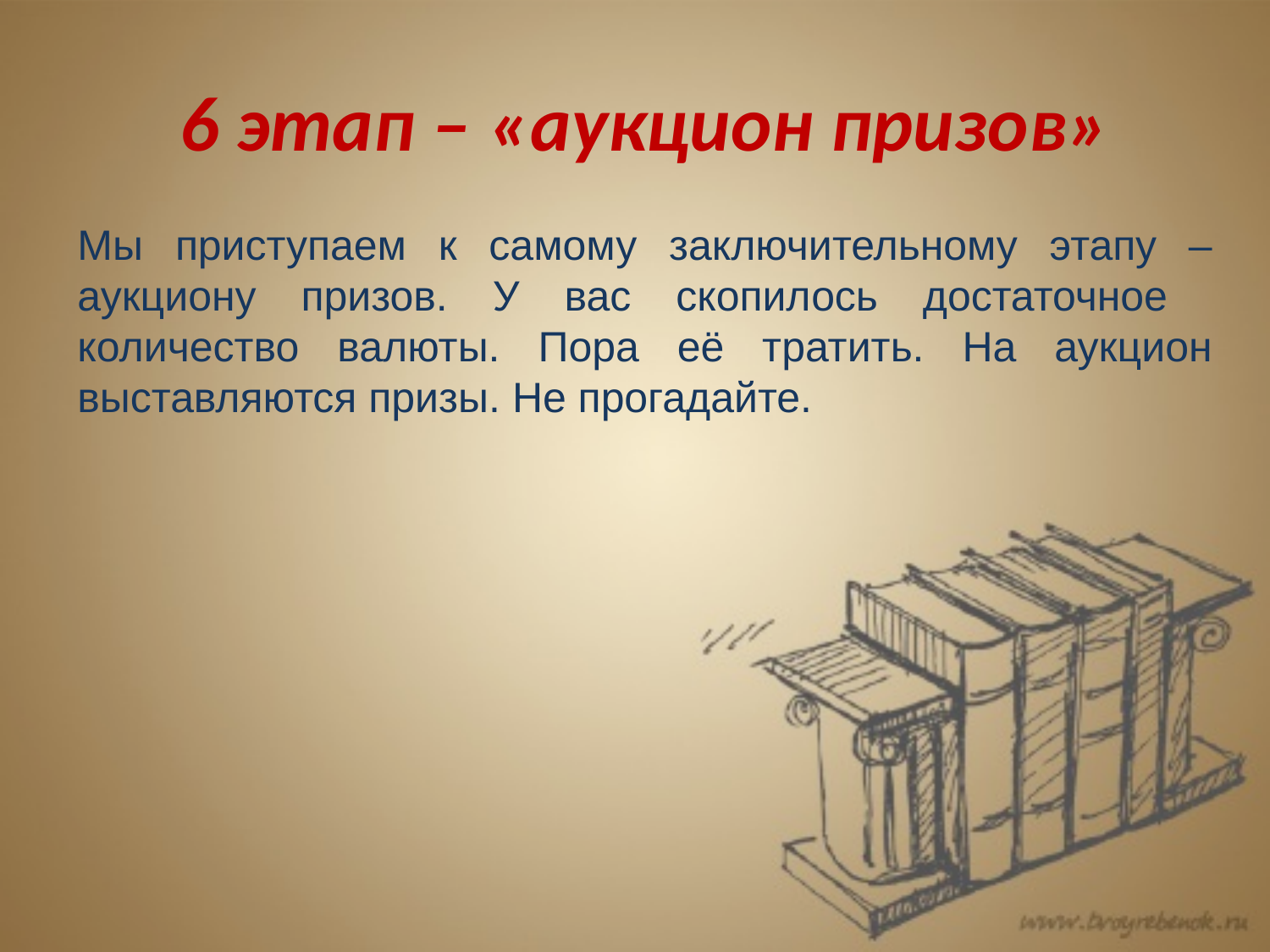

6 этап – «аукцион призов»

Мы приступаем к самому заключительному этапу – аукциону призов. У вас скопилось достаточное  количество валюты. Пора её тратить. На аукцион выставляются призы. Не прогадайте.